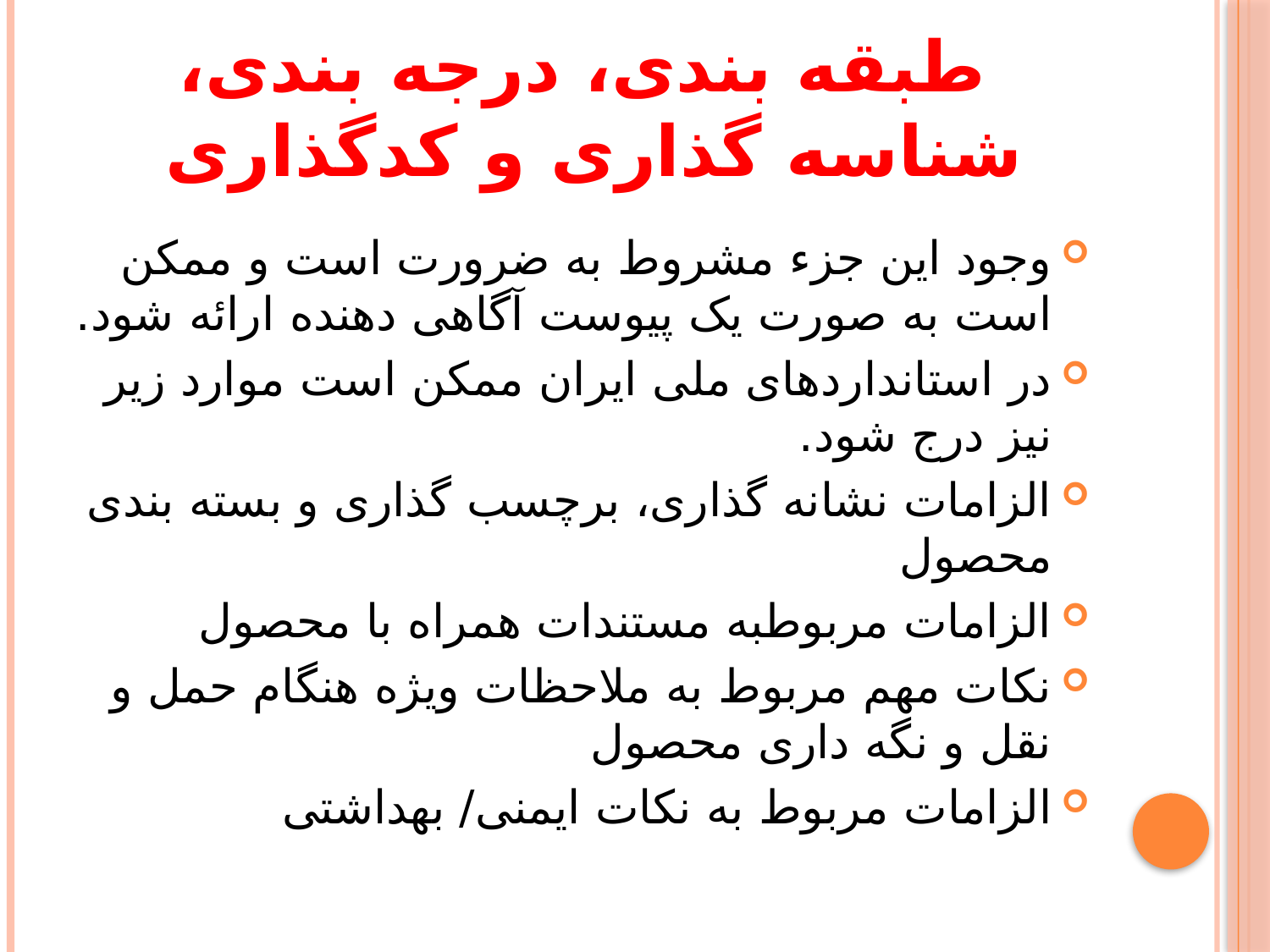

# طبقه بندی، درجه بندی، شناسه گذاری و کدگذاری
وجود این جزء مشروط به ضرورت است و ممکن است به صورت یک پیوست آگاهی دهنده ارائه شود.
در استانداردهای ملی ایران ممکن است موارد زیر نیز درج شود.
الزامات نشانه گذاری، برچسب گذاری و بسته بندی محصول
الزامات مربوطبه مستندات همراه با محصول
نکات مهم مربوط به ملاحظات ویژه هنگام حمل و نقل و نگه داری محصول
الزامات مربوط به نکات ایمنی/ بهداشتی